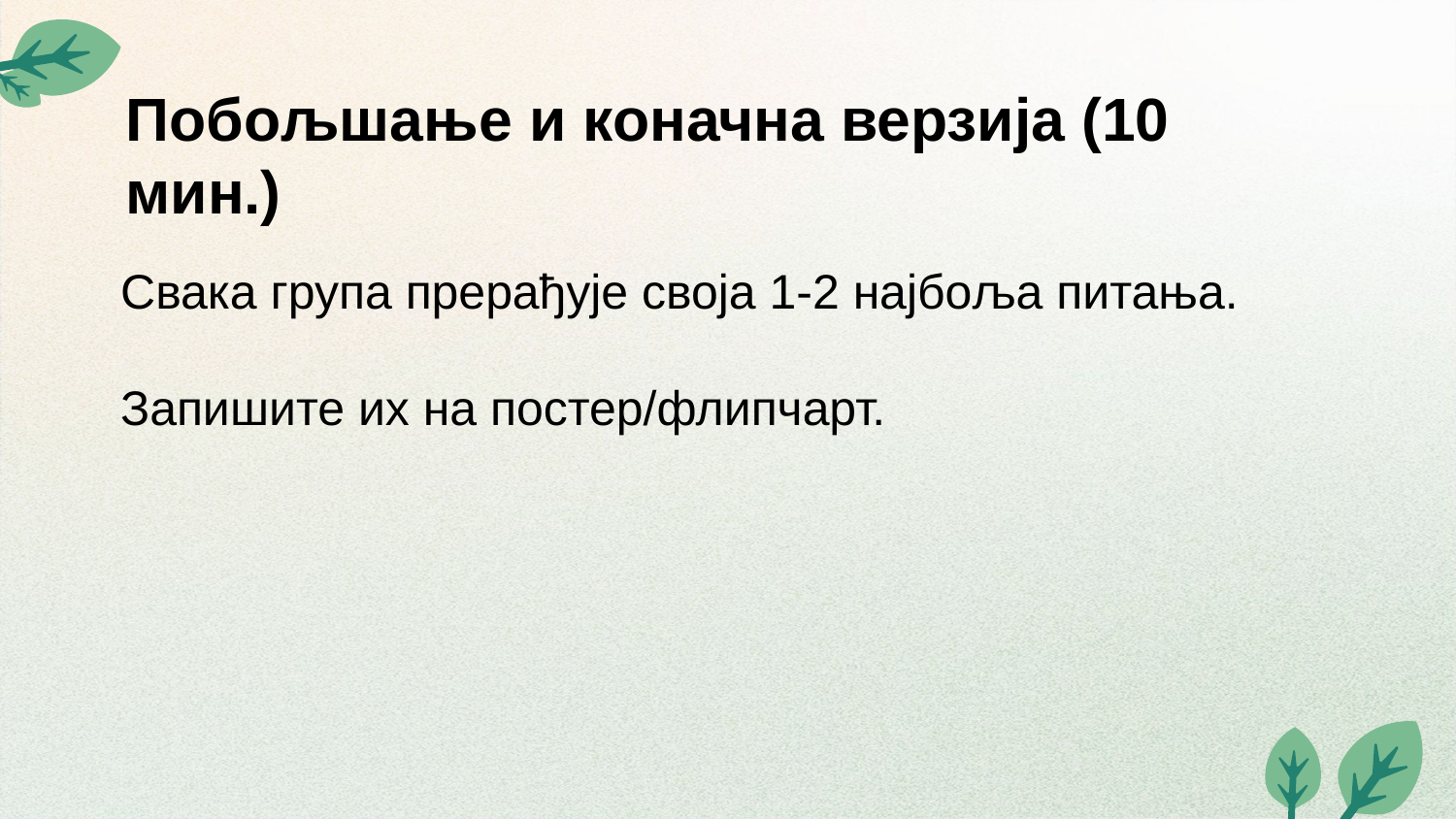

# Побољшање и коначна верзија (10 мин.)
Свака група прерађује своја 1-2 најбоља питања.

Запишите их на постер/флипчарт.